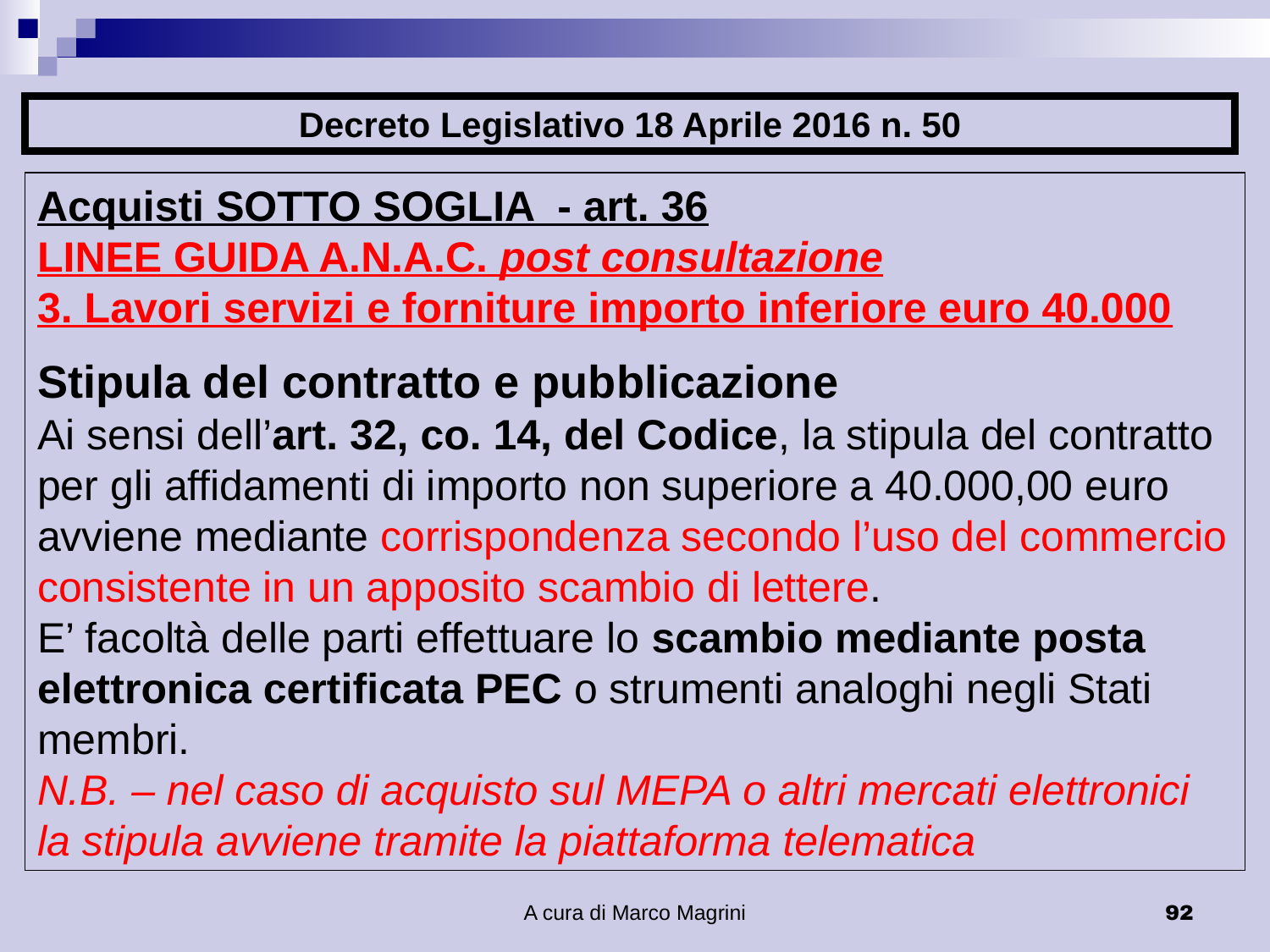

Decreto Legislativo 18 Aprile 2016 n. 50
Acquisti SOTTO SOGLIA  - art. 36
LINEE GUIDA A.N.A.C. post consultazione
3. Lavori servizi e forniture importo inferiore euro 40.000

Stipula del contratto e pubblicazione
Ai sensi dell’art. 32, co. 14, del Codice, la stipula del contratto per gli affidamenti di importo non superiore a 40.000,00 euro avviene mediante corrispondenza secondo l’uso del commercio consistente in un apposito scambio di lettere.
E’ facoltà delle parti effettuare lo scambio mediante posta elettronica certificata PEC o strumenti analoghi negli Stati membri.
N.B. – nel caso di acquisto sul MEPA o altri mercati elettronici la stipula avviene tramite la piattaforma telematica

A cura di Marco Magrini
92